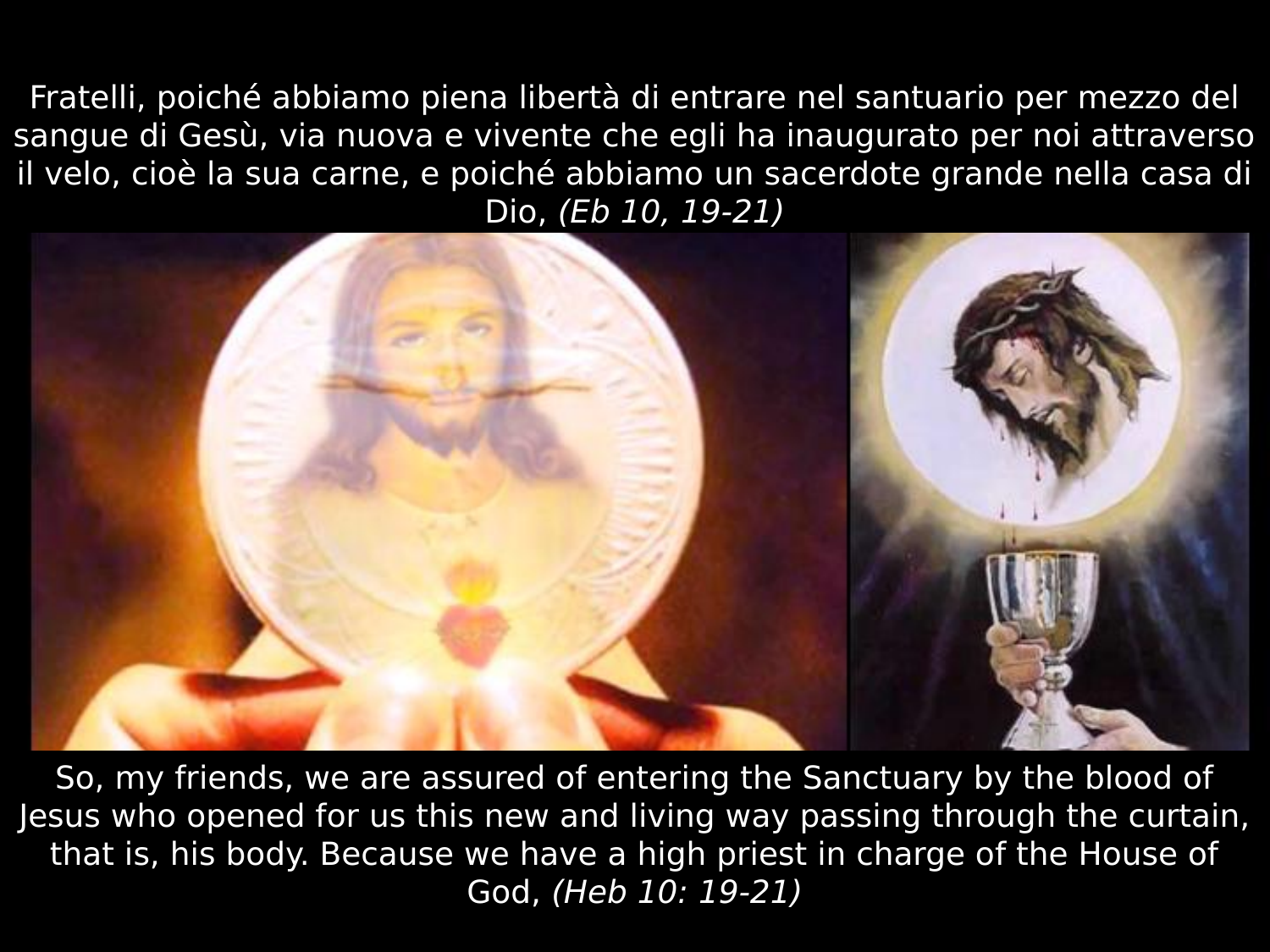

# Fratelli, poiché abbiamo piena libertà di entrare nel santuario per mezzo del sangue di Gesù, via nuova e vivente che egli ha inaugurato per noi attraverso il velo, cioè la sua carne, e poiché abbiamo un sacerdote grande nella casa di Dio, (Eb 10, 19-21)

So, my friends, we are assured of entering the Sanctuary by the blood of Jesus who opened for us this new and living way passing through the curtain, that is, his body. Because we have a high priest in charge of the House of God, (Heb 10: 19-21)